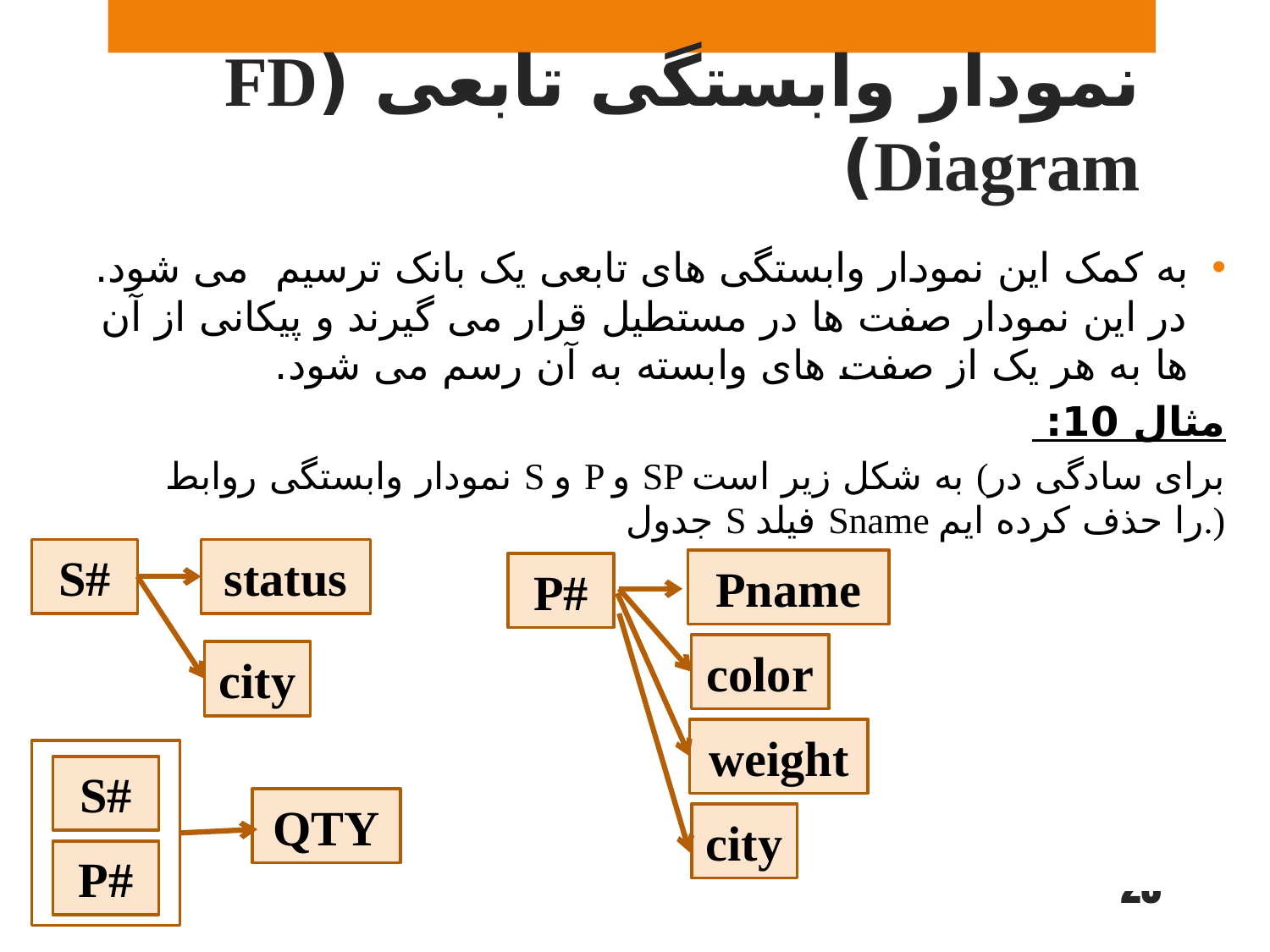

# نمودار وابستگی تابعی (FD Diagram)
به کمک این نمودار وابستگی های تابعی یک بانک ترسیم  می شود. در این نمودار صفت ها در مستطیل قرار می گیرند و پیکانی از آن ها به هر یک از صفت های وابسته به آن رسم می شود.
مثال 10:
نمودار وابستگی روابط S و P و SP به شکل زیر است (برای سادگی در جدول S فیلد Sname را حذف کرده ایم.)
S#
status
Pname
P#
color
city
weight

S#
QTY
city

P#
23